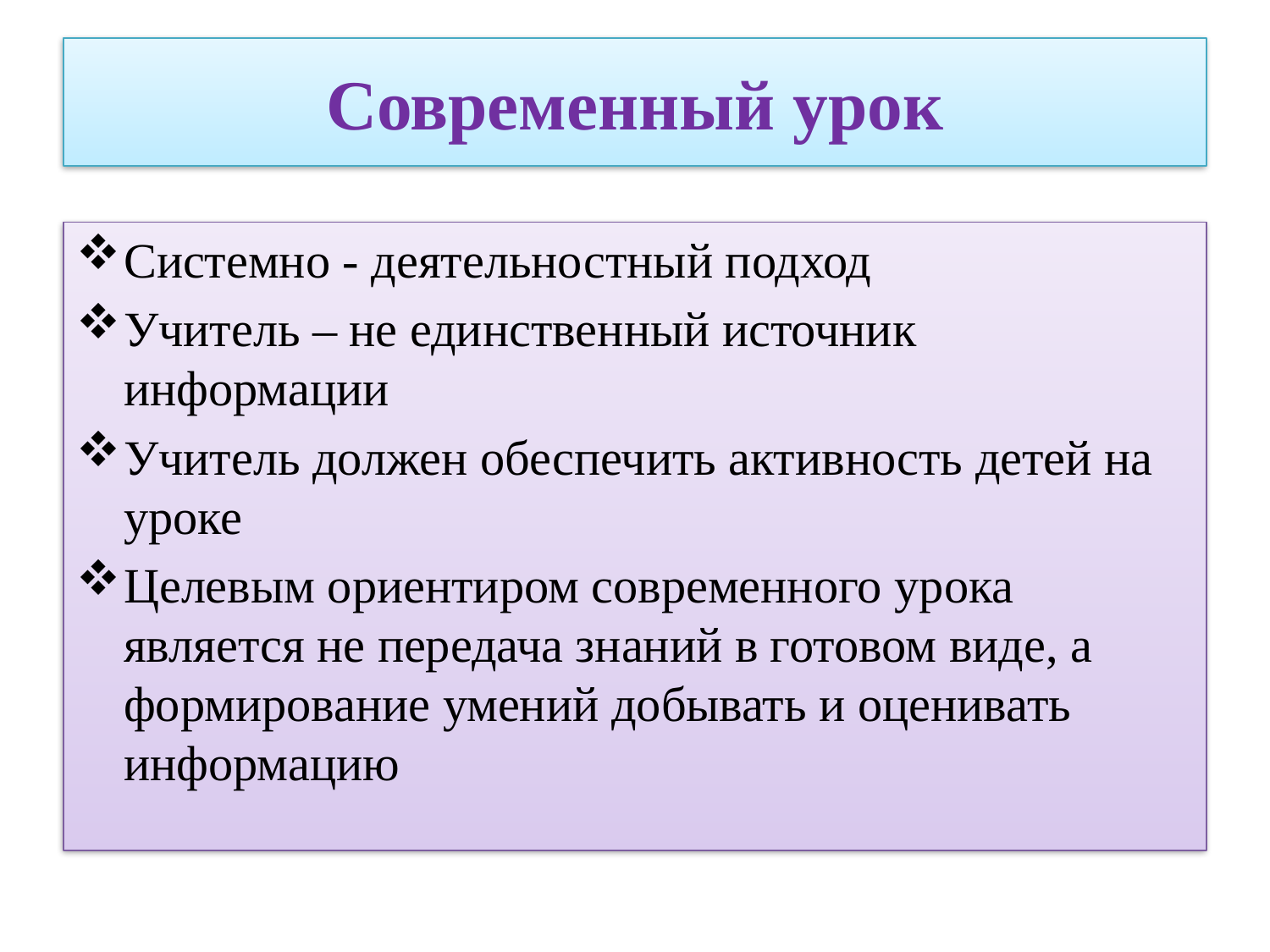

# Современный урок
Системно - деятельностный подход
Учитель – не единственный источник информации
Учитель должен обеспечить активность детей на уроке
Целевым ориентиром современного урока является не передача знаний в готовом виде, а формирование умений добывать и оценивать информацию